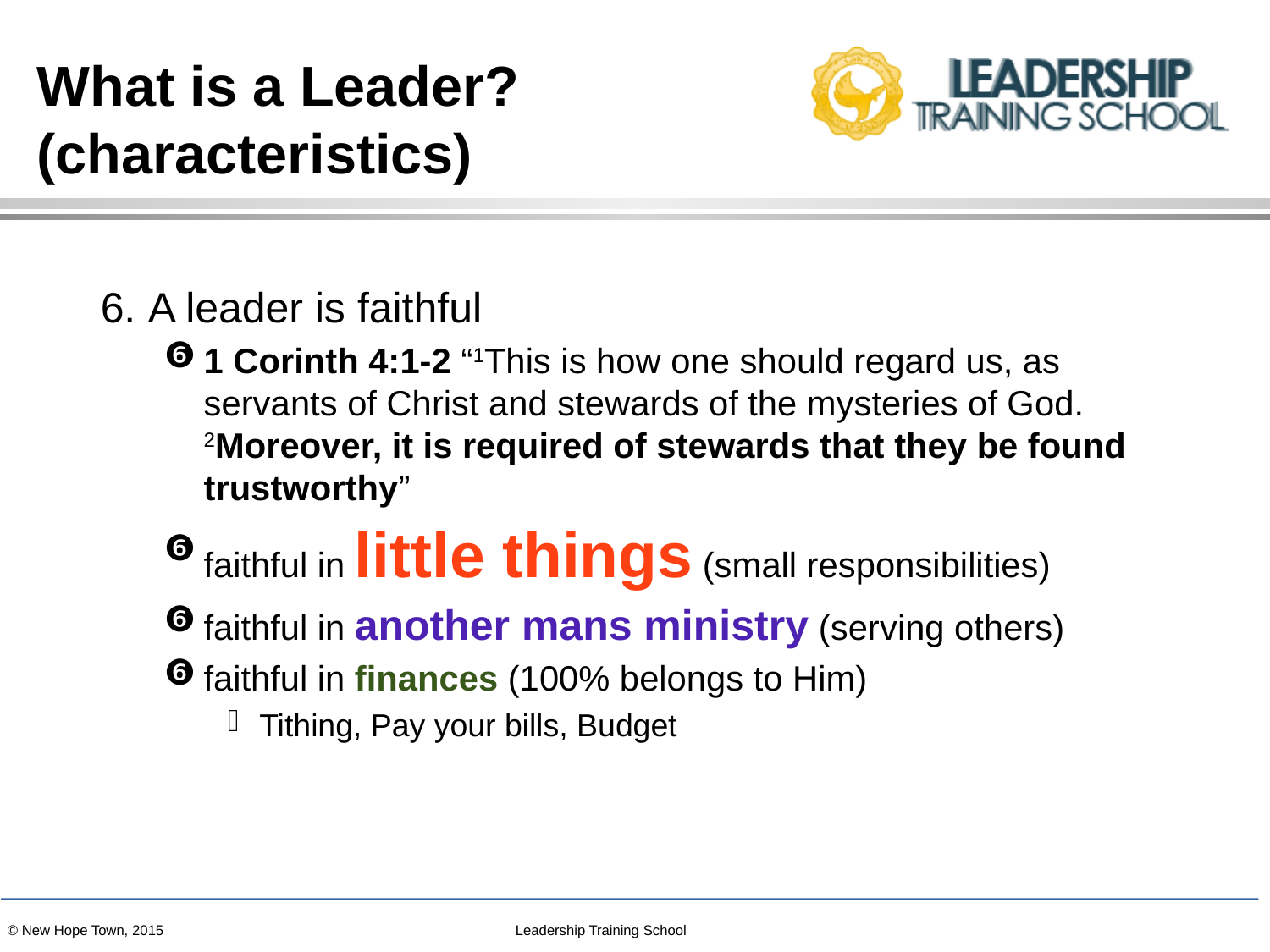

# What is a Leader? (characteristics)
A leader is faithful
1 Corinth 4:1-2 “1This is how one should regard us, as servants of Christ and stewards of the mysteries of God. 2Moreover, it is required of stewards that they be found trustworthy”
faithful in little things (small responsibilities)
faithful in another mans ministry (serving others)
faithful in finances (100% belongs to Him)
Tithing, Pay your bills, Budget
11